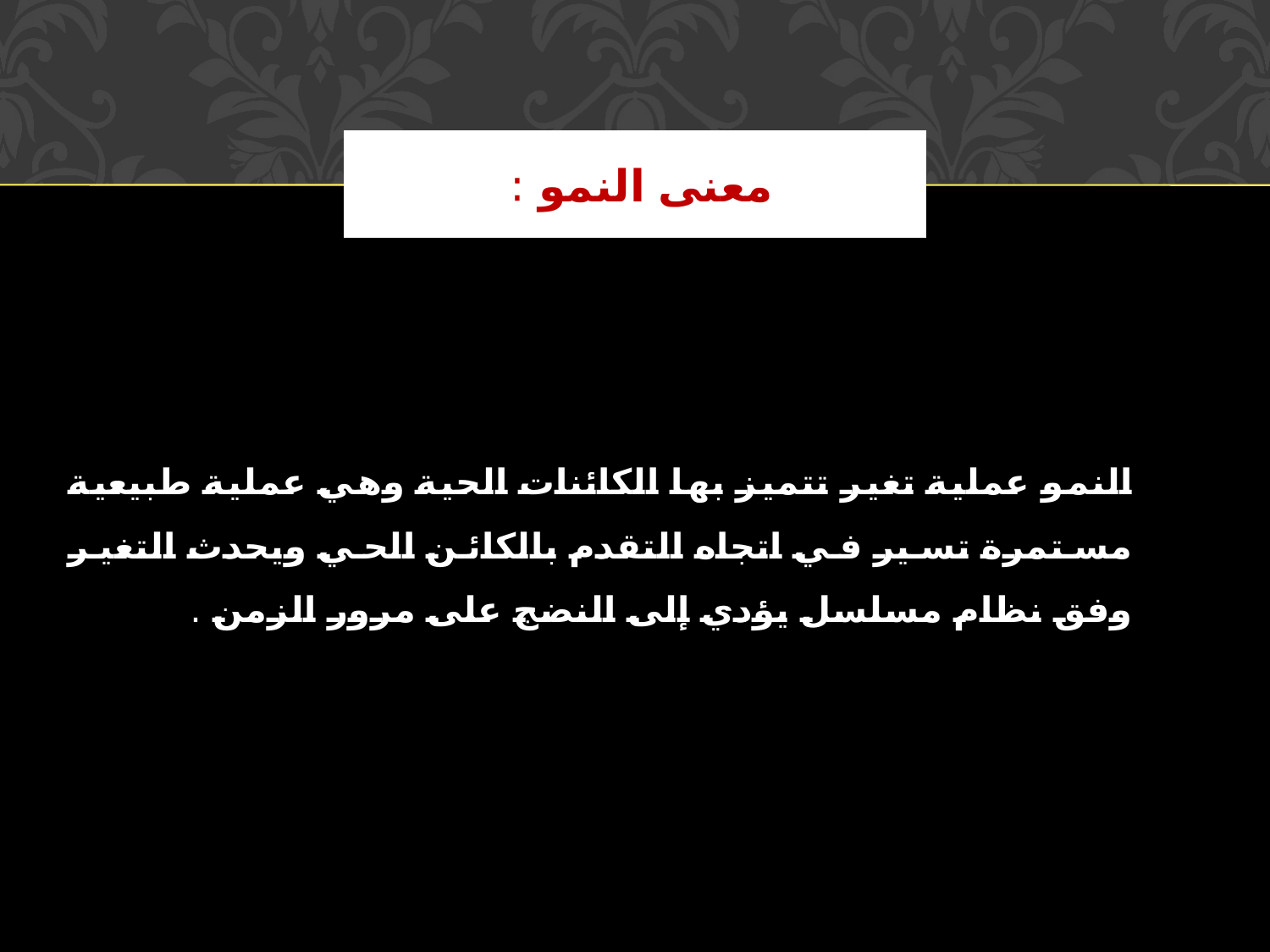

# معنى النمو :
النمو عملية تغير تتميز بها الكائنات الحية وهي عملية طبيعية مستمرة تسير في اتجاه التقدم بالكائن الحي ويحدث التغير وفق نظام مسلسل يؤدي إلى النضج على مرور الزمن .